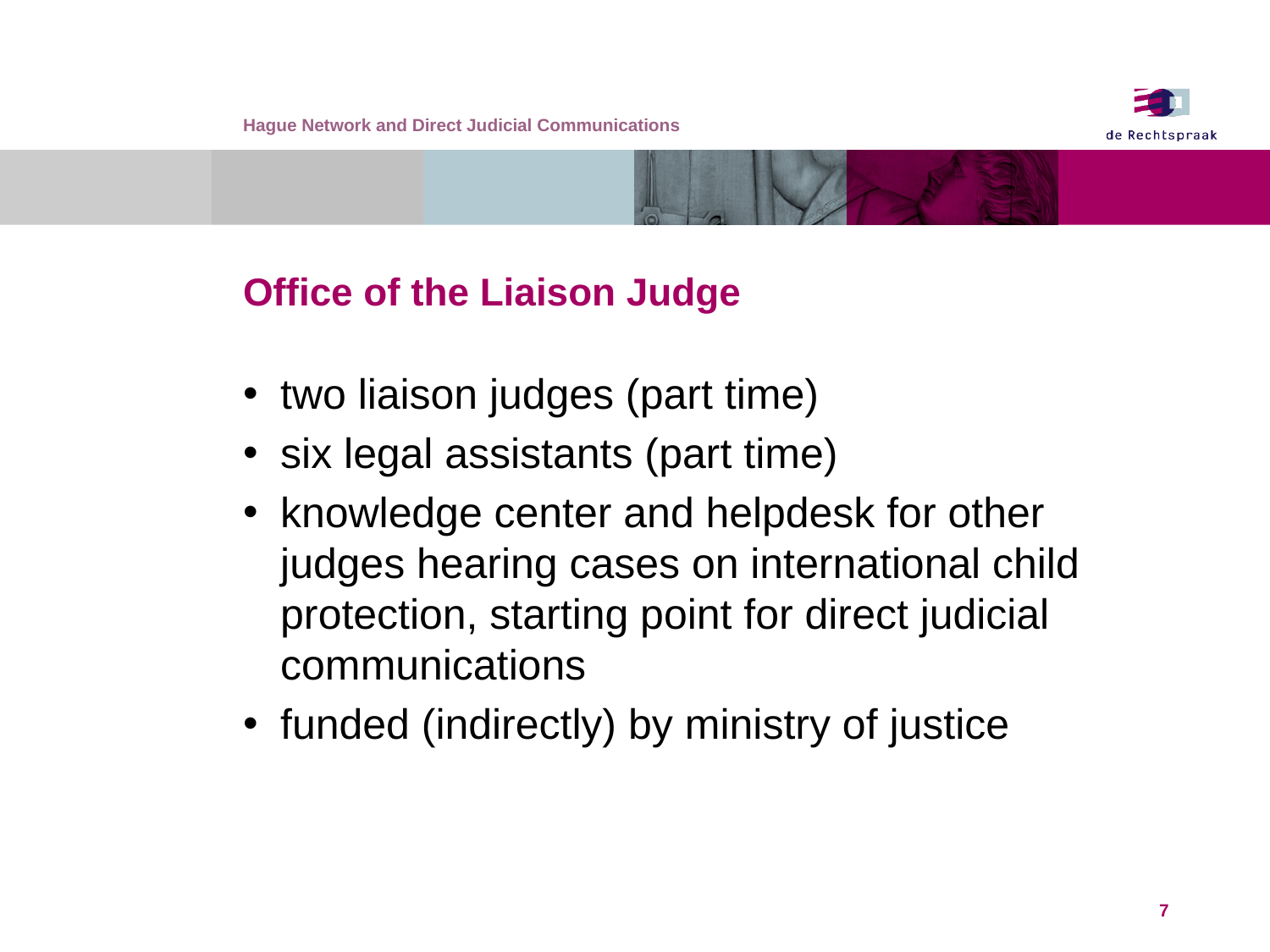

Hague Network and Direct Judicial Communications

# Office of the Liaison Judge
two liaison judges (part time)
six legal assistants (part time)
knowledge center and helpdesk for other judges hearing cases on international child protection, starting point for direct judicial communications
funded (indirectly) by ministry of justice

7